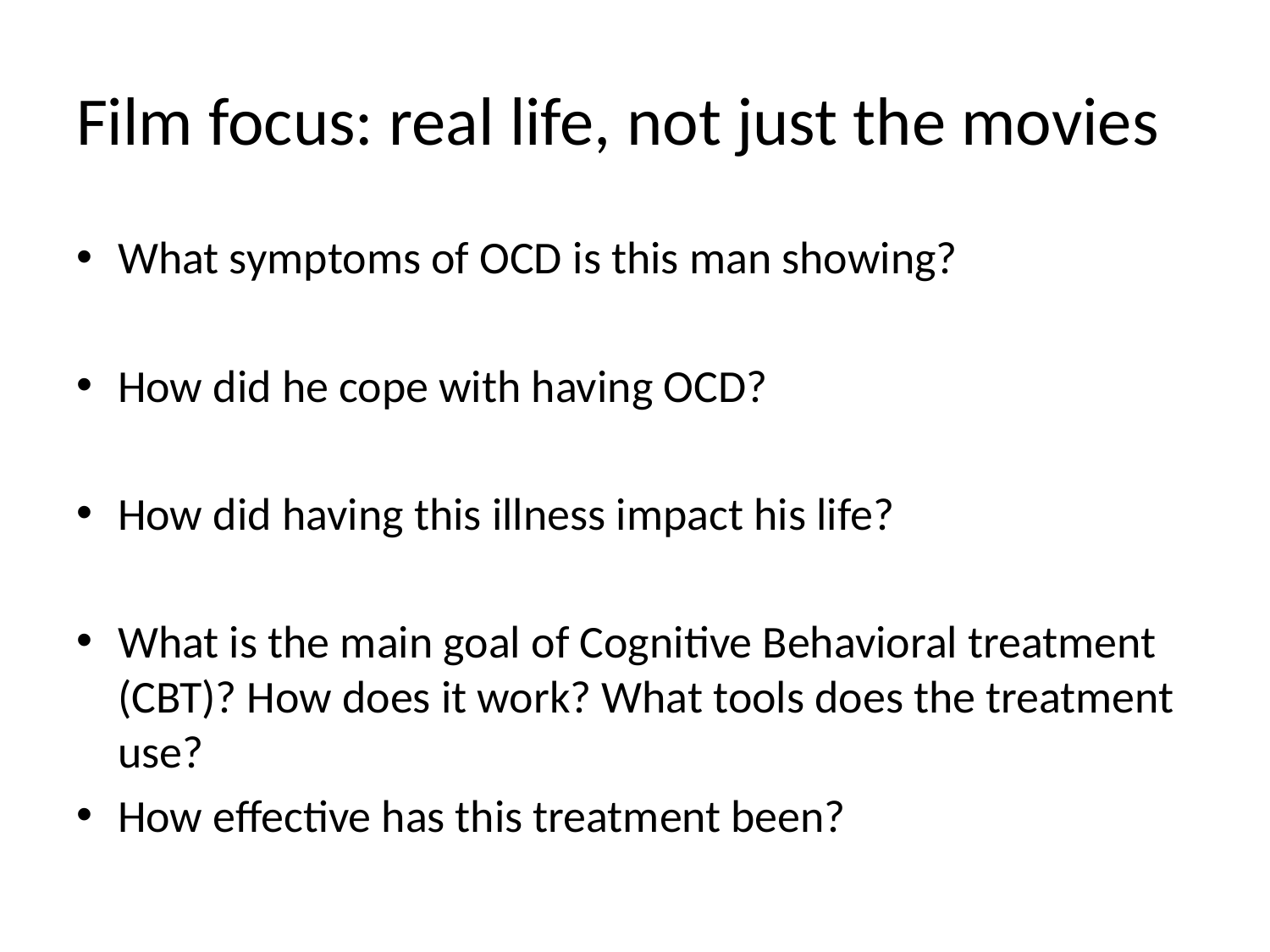

# Film focus: real life, not just the movies
What symptoms of OCD is this man showing?

How did he cope with having OCD?

How did having this illness impact his life?

What is the main goal of Cognitive Behavioral treatment (CBT)? How does it work? What tools does the treatment use?
How effective has this treatment been?